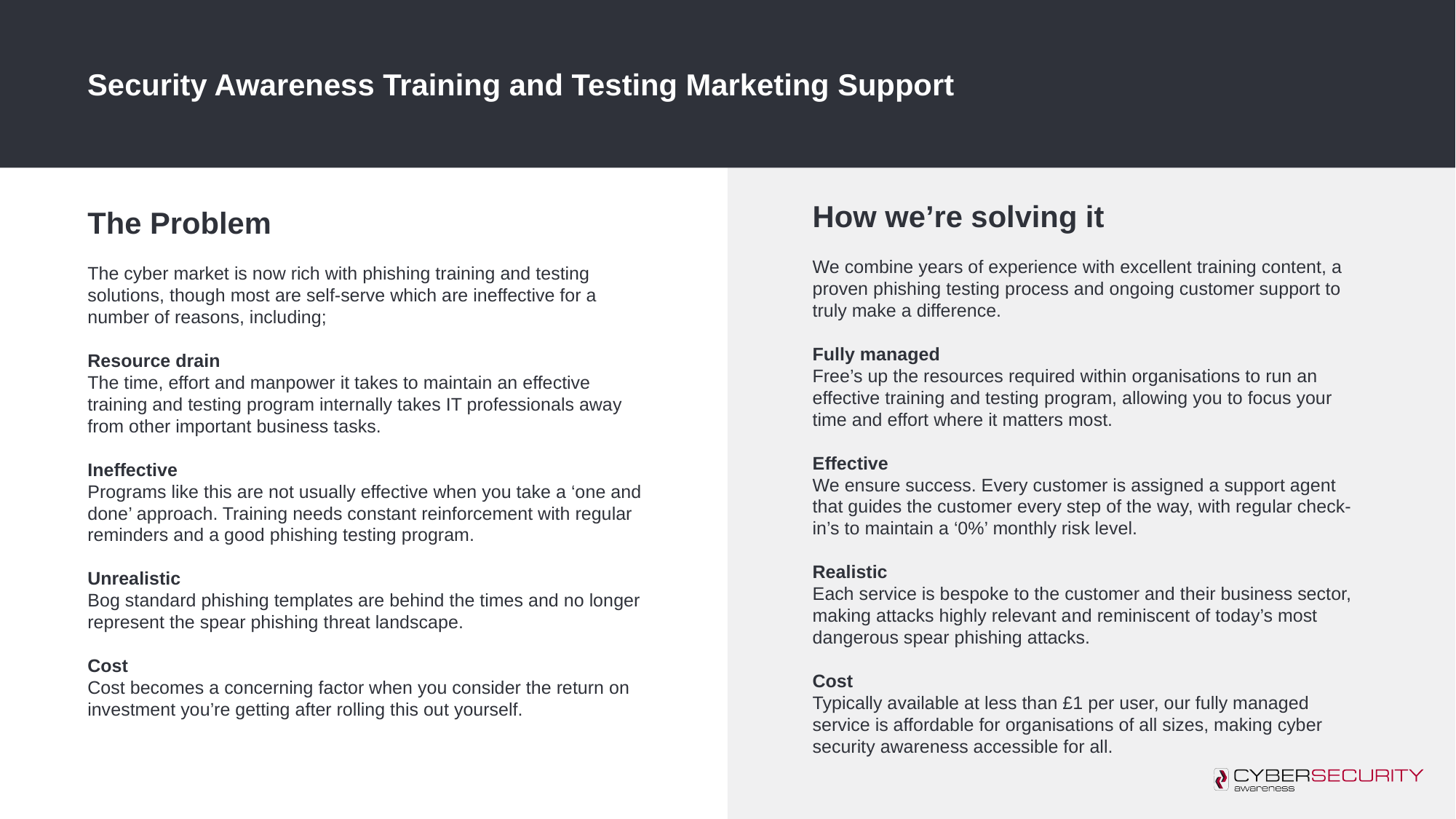

Security Awareness Training and Testing Marketing Support

How we’re solving it

We combine years of experience with excellent training content, a proven phishing testing process and ongoing customer support to truly make a difference.

Fully managed
Free’s up the resources required within organisations to run an effective training and testing program, allowing you to focus your time and effort where it matters most.

Effective
We ensure success. Every customer is assigned a support agent that guides the customer every step of the way, with regular check-in’s to maintain a ‘0%’ monthly risk level.

Realistic
Each service is bespoke to the customer and their business sector, making attacks highly relevant and reminiscent of today’s most dangerous spear phishing attacks.

Cost
Typically available at less than £1 per user, our fully managed service is affordable for organisations of all sizes, making cyber security awareness accessible for all.
The Problem

The cyber market is now rich with phishing training and testing solutions, though most are self-serve which are ineffective for a number of reasons, including;

Resource drain
The time, effort and manpower it takes to maintain an effective training and testing program internally takes IT professionals away from other important business tasks.

Ineffective
Programs like this are not usually effective when you take a ‘one and done’ approach. Training needs constant reinforcement with regular reminders and a good phishing testing program.

Unrealistic
Bog standard phishing templates are behind the times and no longer represent the spear phishing threat landscape.

Cost
Cost becomes a concerning factor when you consider the return on investment you’re getting after rolling this out yourself.